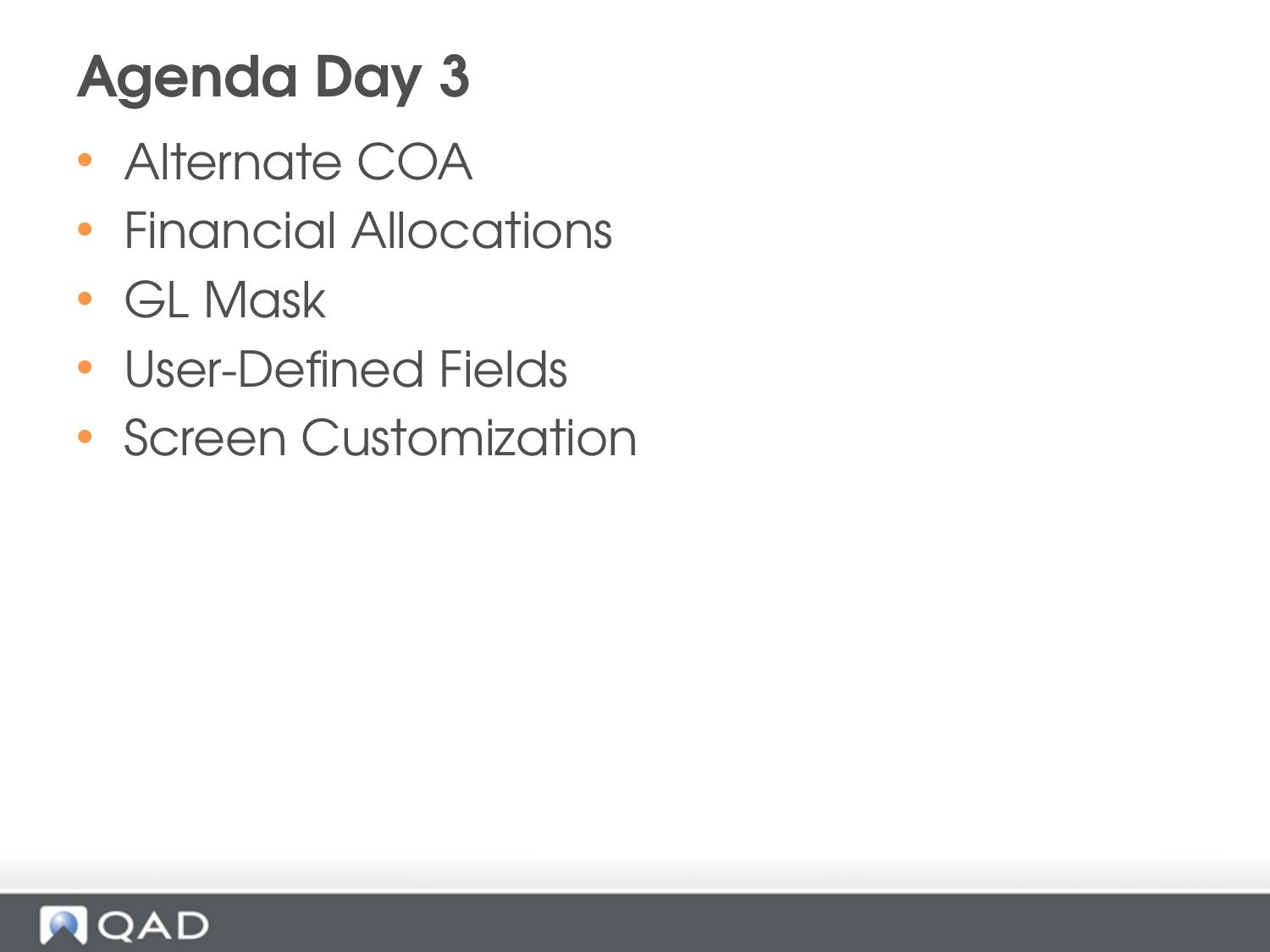

# Agenda Day 3
Alternate COA
Financial Allocations
GL Mask
User-Defined Fields
Screen Customization